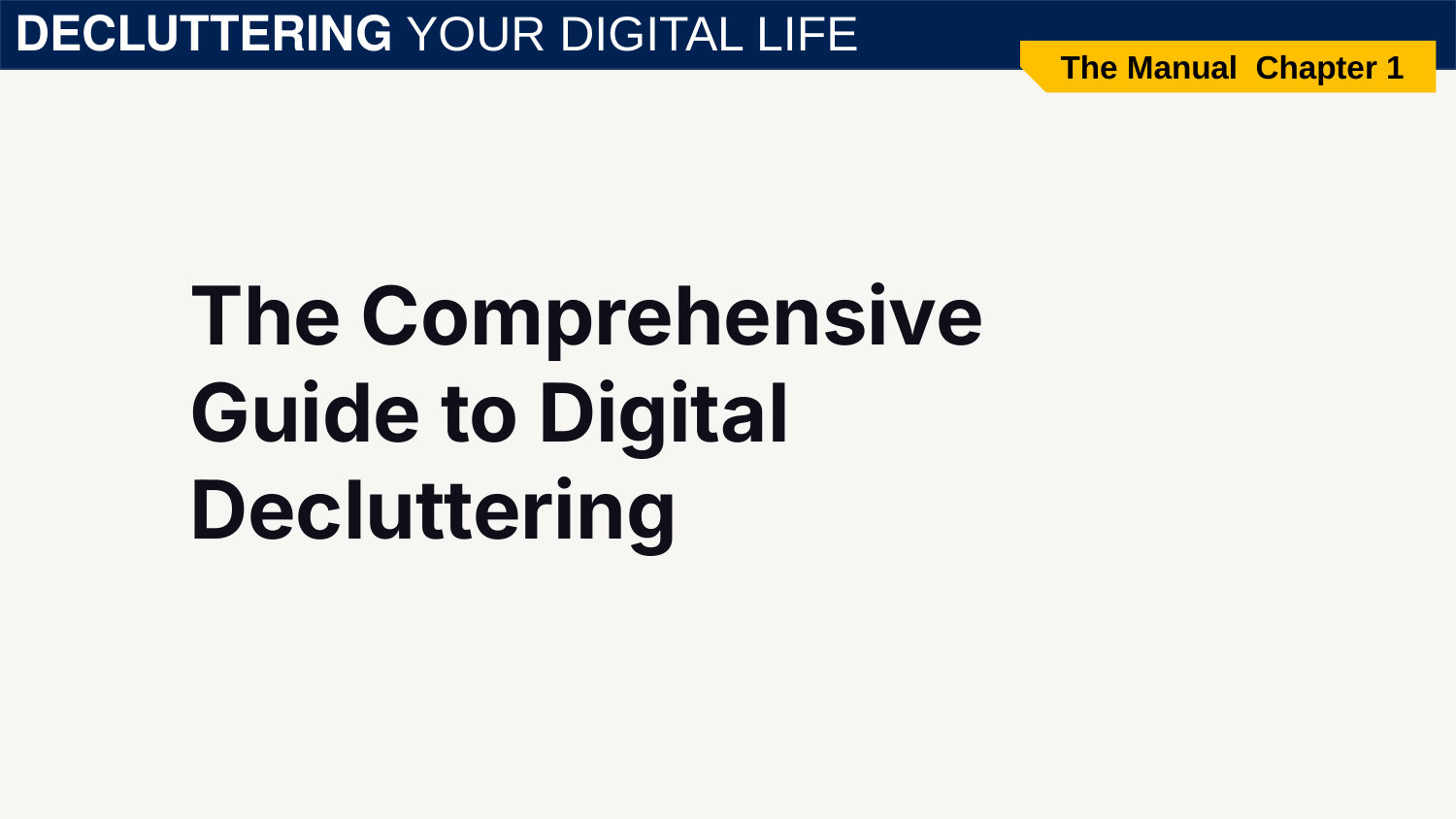

DECLUTTERING YOUR DIGITAL LIFE
The Manual  Chapter 1

# The Comprehensive Guide to Digital Decluttering